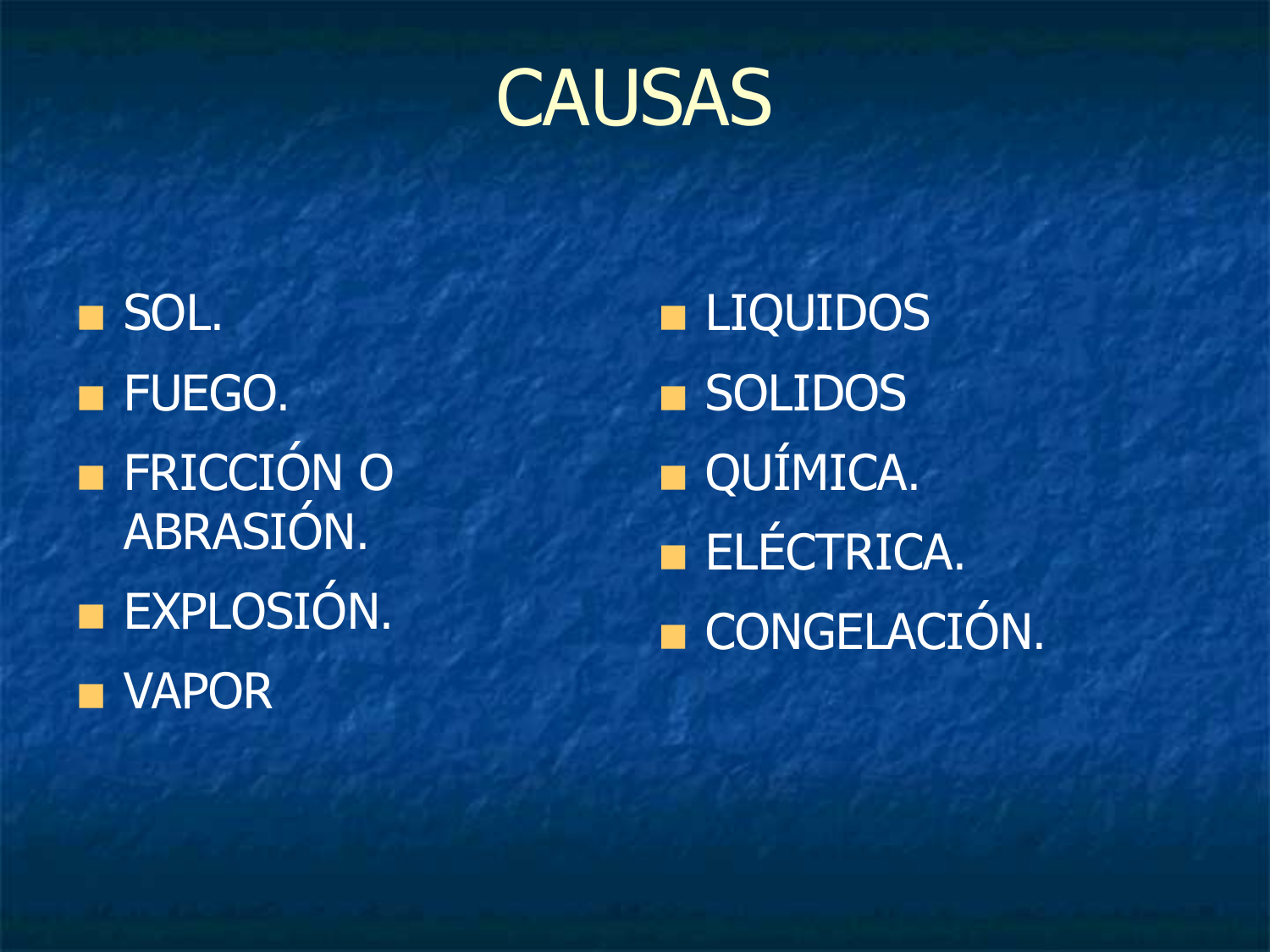

# CAUSAS
SOL.
FUEGO.
FRICCIÓN O ABRASIÓN.
EXPLOSIÓN.
VAPOR

LIQUIDOS
SOLIDOS
QUÍMICA.
ELÉCTRICA.
CONGELACIÓN.